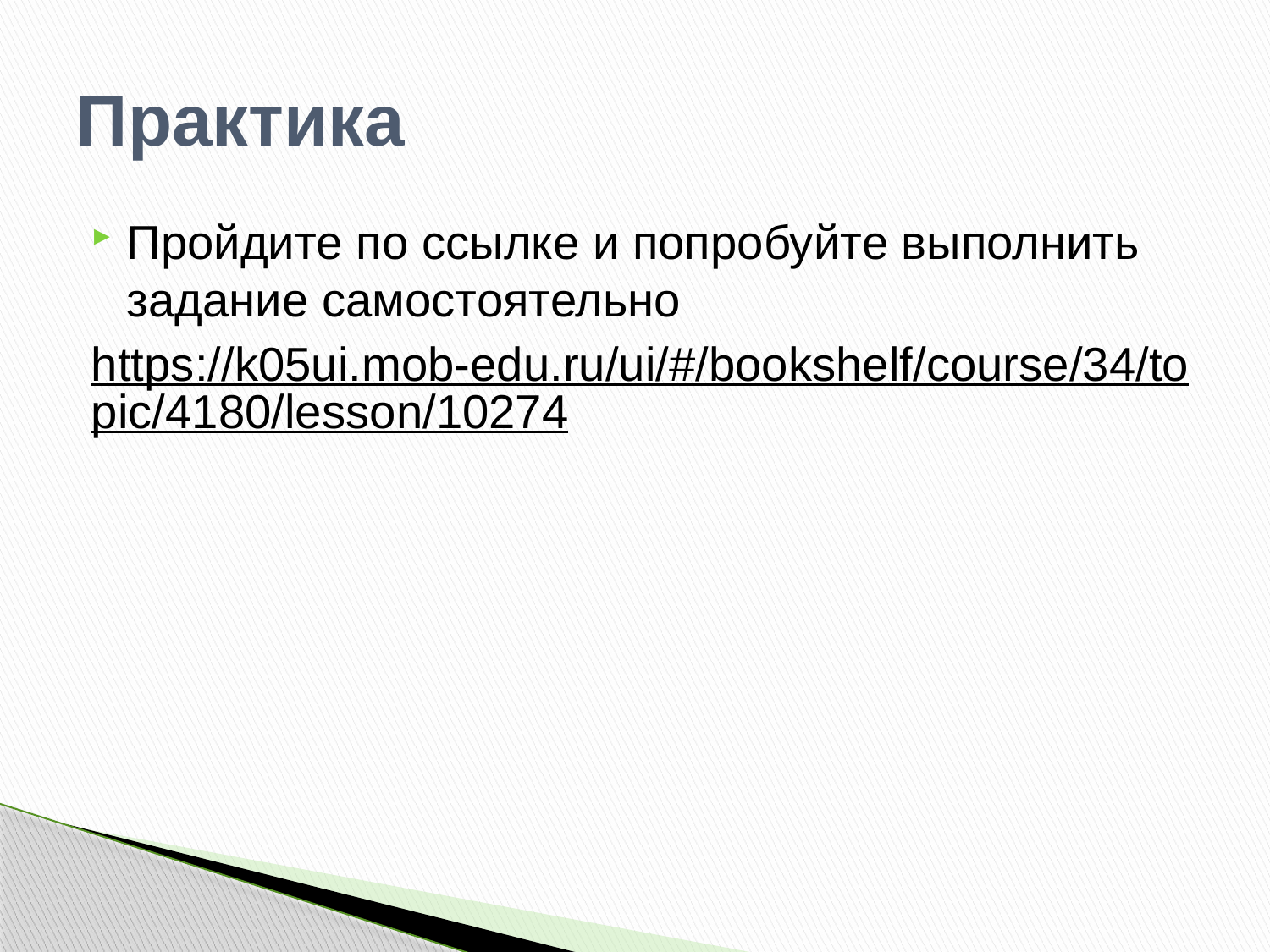

# Практика
Пройдите по ссылке и попробуйте выполнить задание самостоятельно
https://k05ui.mob-edu.ru/ui/#/bookshelf/course/34/topic/4180/lesson/10274